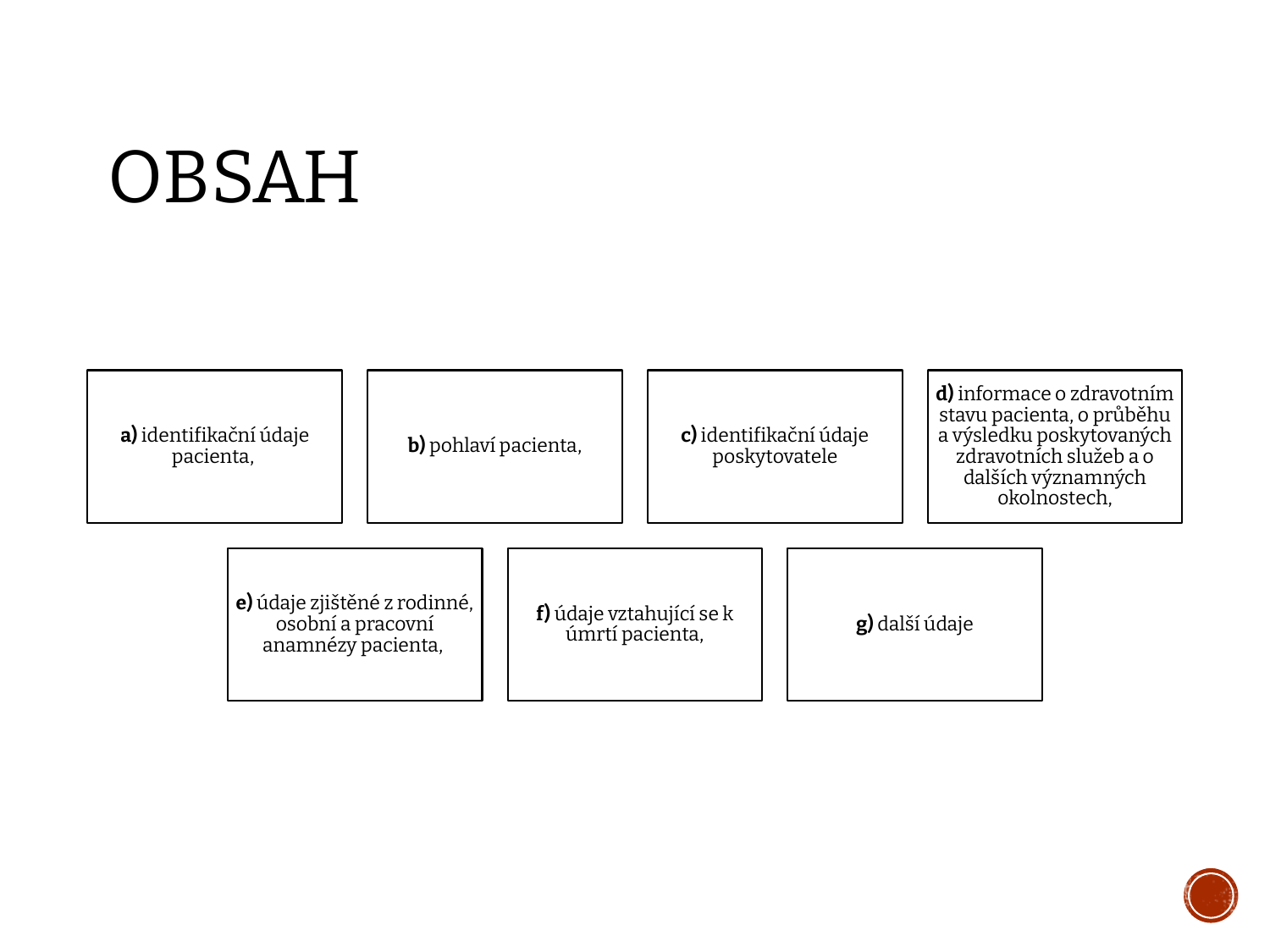

# Obsah
a) identifikační údaje pacienta,
b) pohlaví pacienta,
c) identifikační údaje poskytovatele
d) informace o zdravotním stavu pacienta, o průběhu a výsledku poskytovaných zdravotních služeb a o dalších významných okolnostech,
e) údaje zjištěné z rodinné, osobní a pracovní anamnézy pacienta,
f) údaje vztahující se k úmrtí pacienta,
g) další údaje